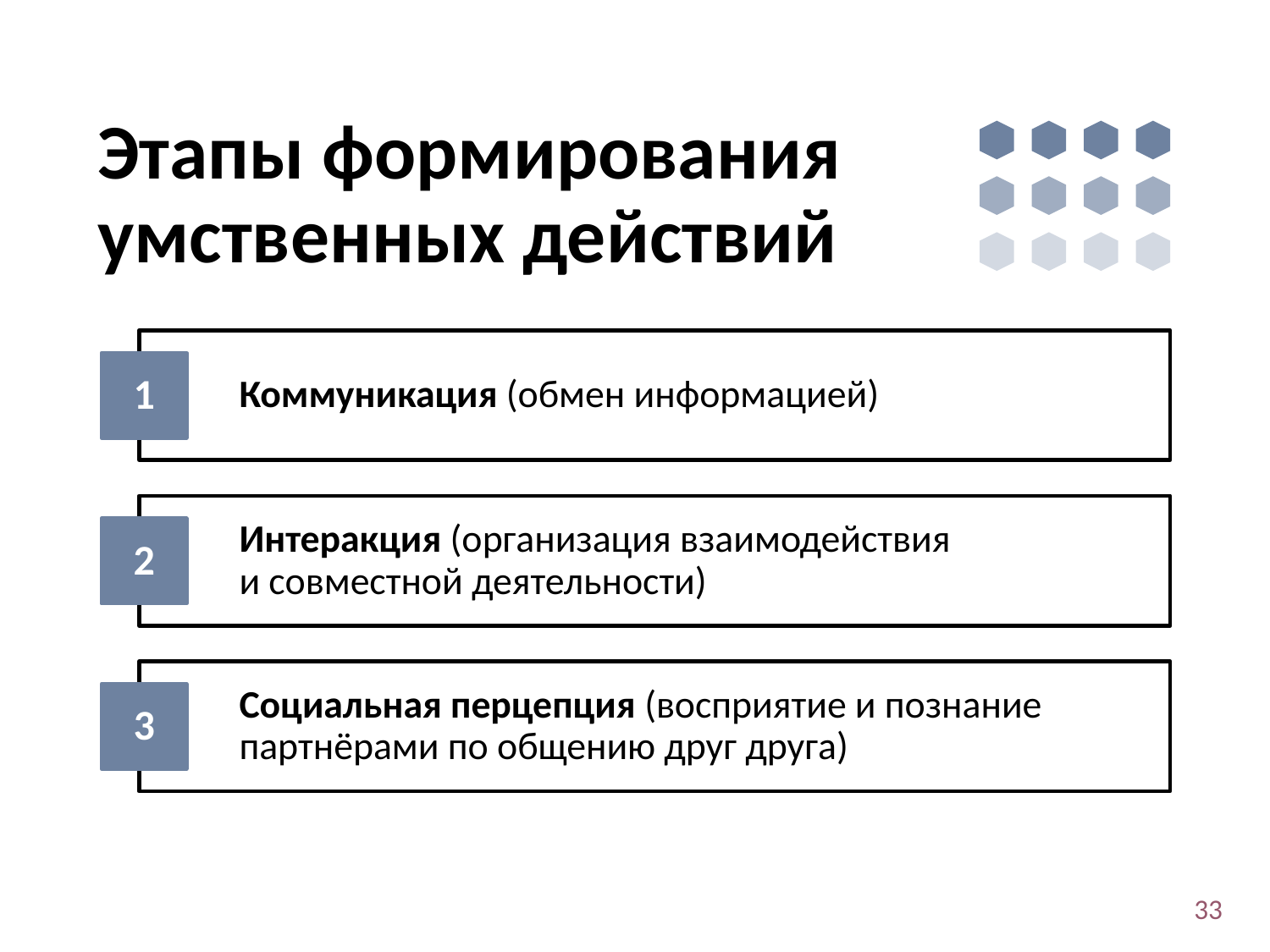

# Этапы формирования умственных действий

Коммуникация (обмен информацией)
1
Интеракция (организация взаимодействия
и совместной деятельности)
2
Социальная перцепция (восприятие и познание партнёрами по общению друг друга)
3
33